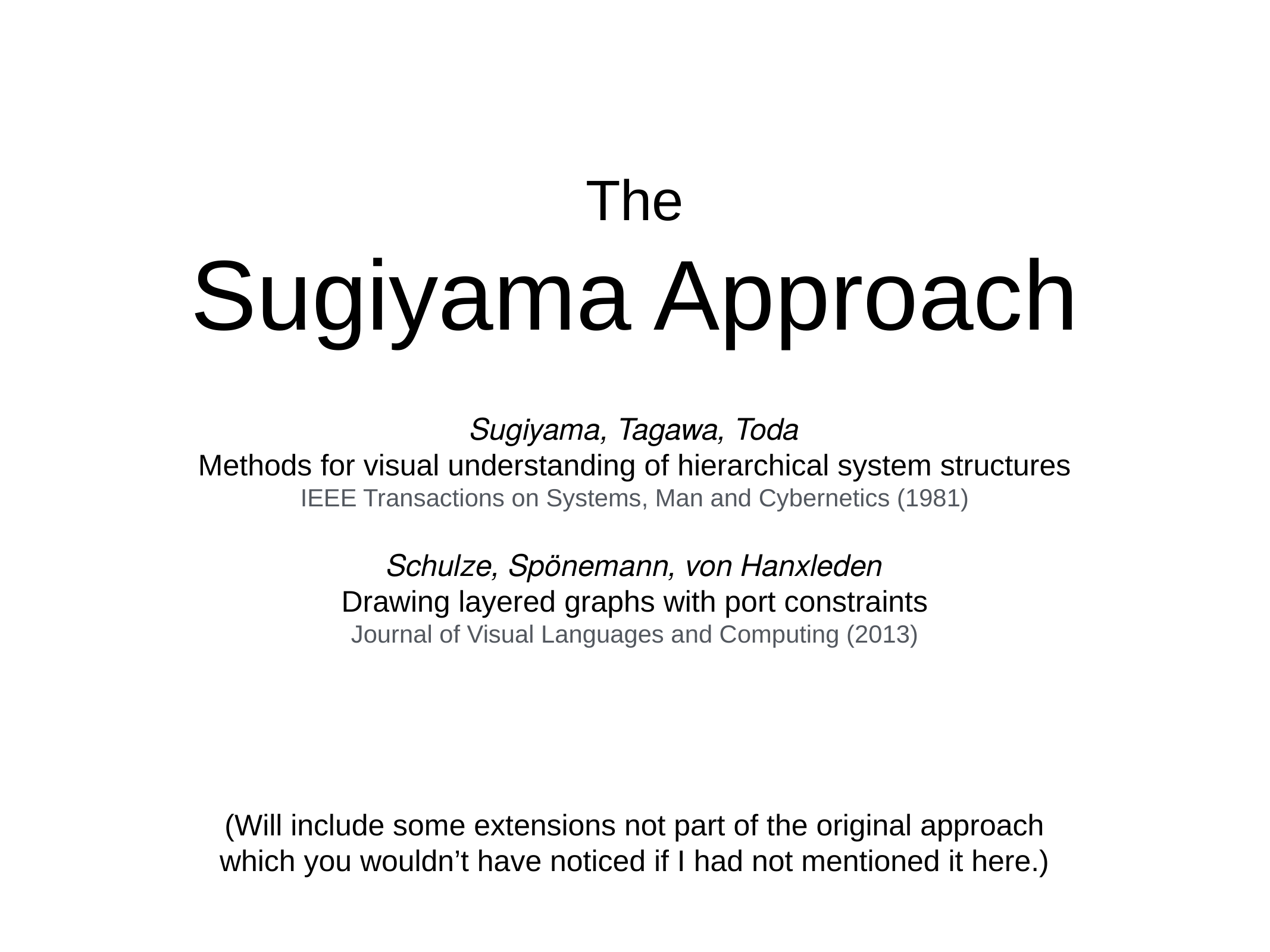

# Sugiyama Approach
The
Sugiyama, Tagawa, Toda
Methods for visual understanding of hierarchical system structures
IEEE Transactions on Systems, Man and Cybernetics (1981)
Schulze, Spönemann, von Hanxleden
Drawing layered graphs with port constraints
Journal of Visual Languages and Computing (2013)
(Will include some extensions not part of the original approach
which you wouldn’t have noticed if I had not mentioned it here.)